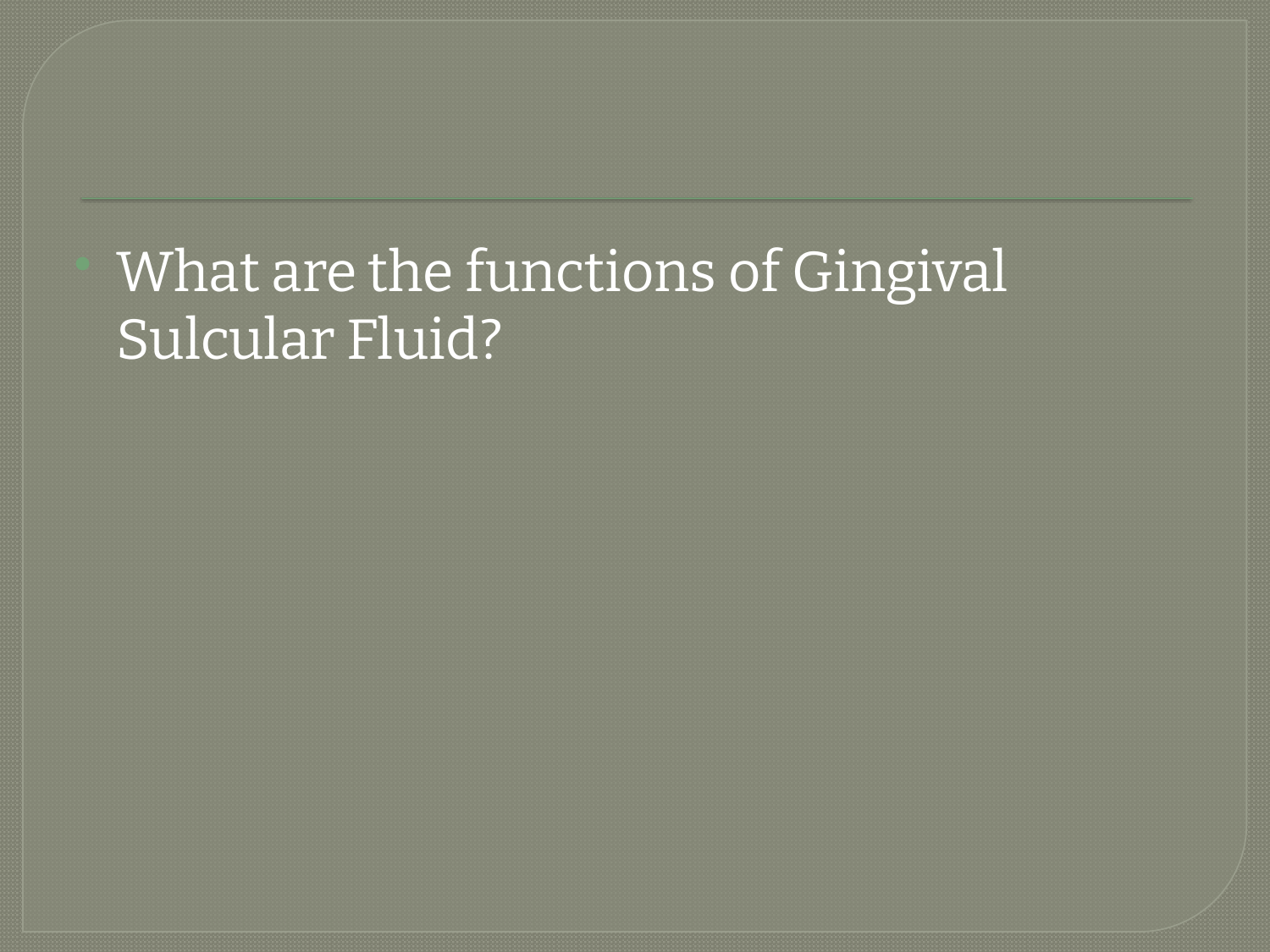

#
What are the functions of Gingival Sulcular Fluid?